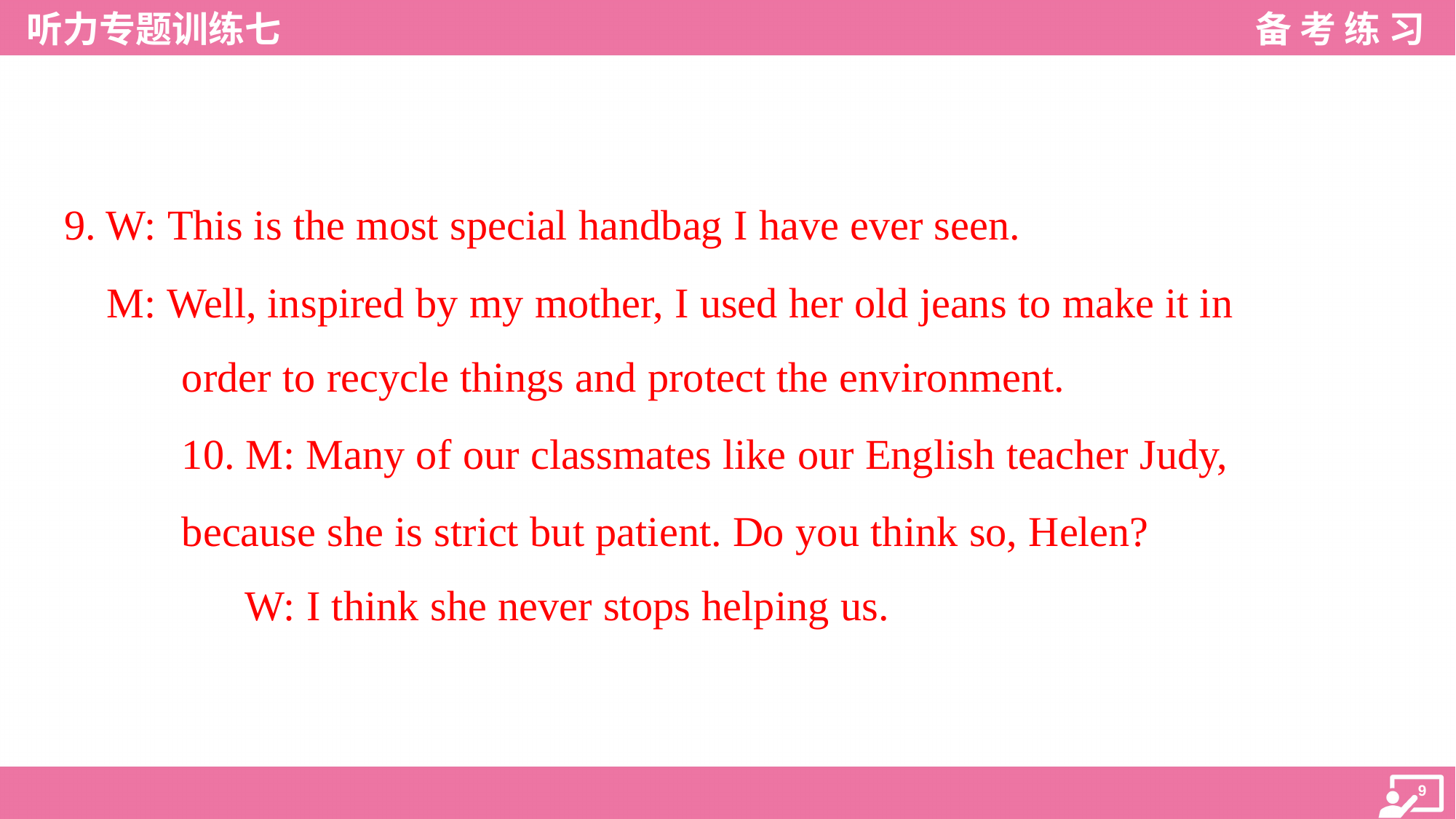

9. W: This is the most special handbag I have ever seen.
    M: Well, inspired by my mother, I used her old jeans to make it in
order to recycle things and protect the environment.
10. M: Many of our classmates like our English teacher Judy,
because she is strict but patient. Do you think so, Helen?
      W: I think she never stops helping us.